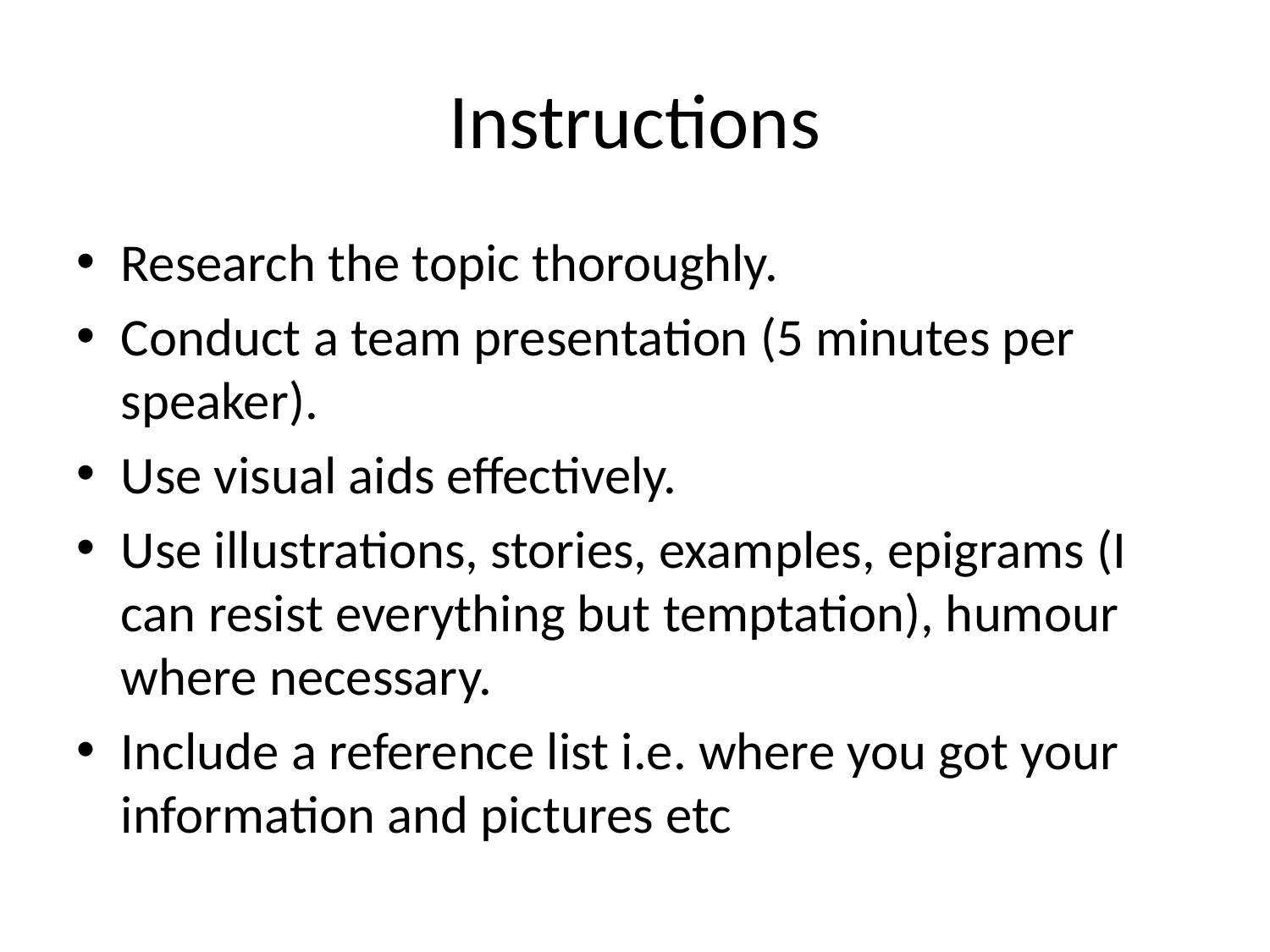

# Instructions
Research the topic thoroughly.
Conduct a team presentation (5 minutes per speaker).
Use visual aids effectively.
Use illustrations, stories, examples, epigrams (I can resist everything but temptation), humour where necessary.
Include a reference list i.e. where you got your information and pictures etc